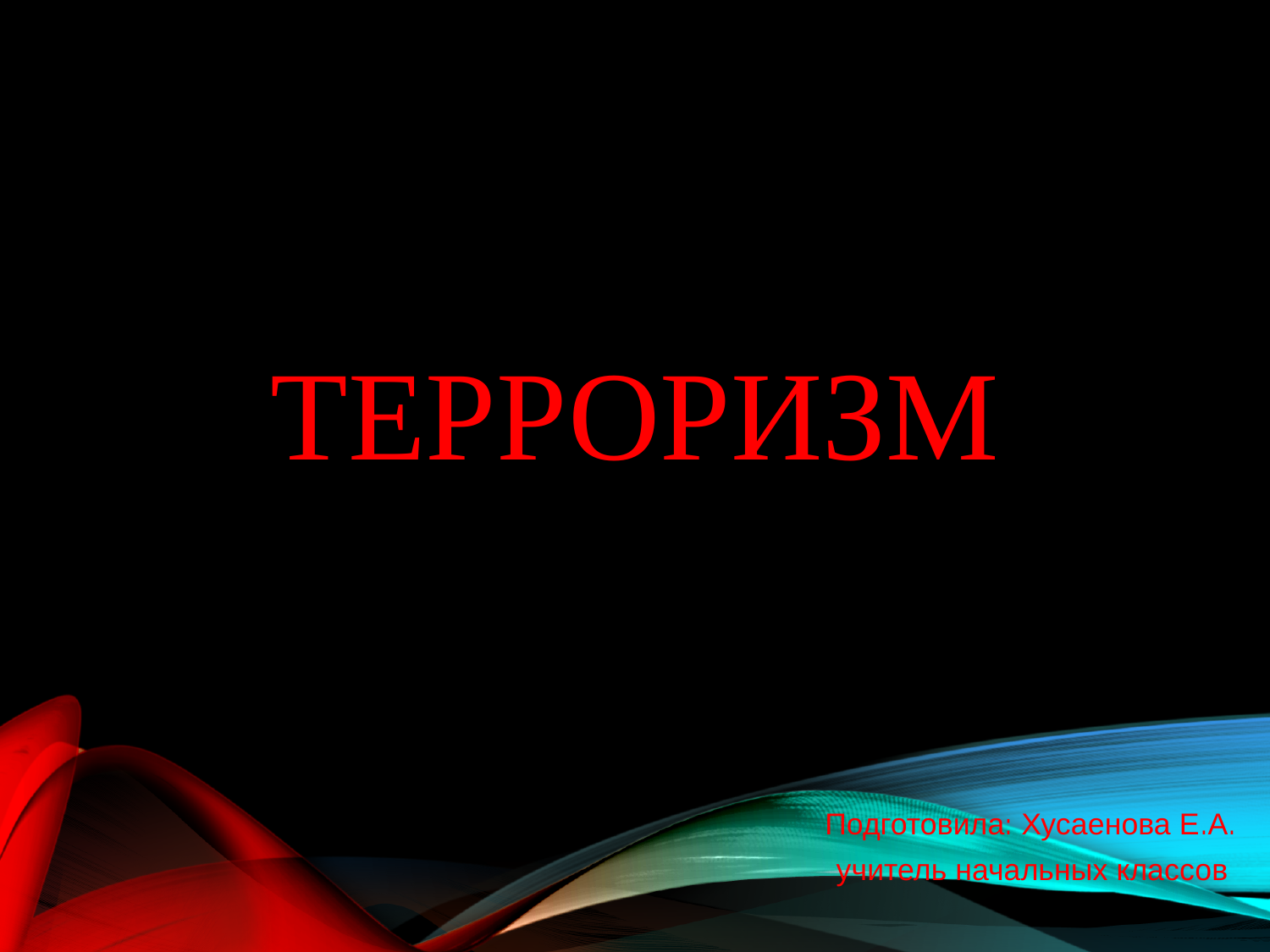

# Терроризм

Подготовила: Хусаенова Е.А.
 учитель начальных классов